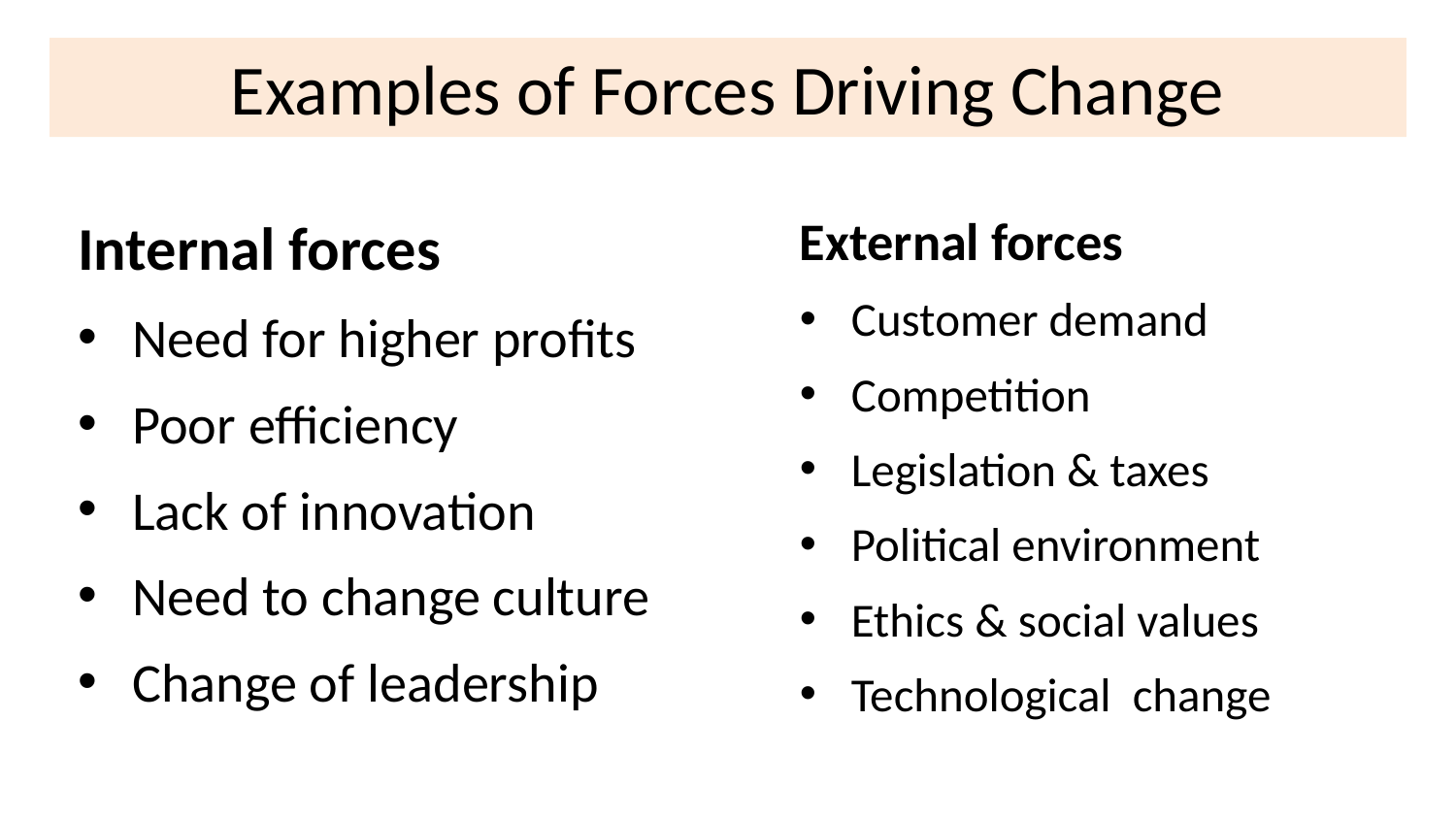

# Examples of Forces Driving Change
Internal forces
Need for higher profits
Poor efficiency
Lack of innovation
Need to change culture
Change of leadership
External forces
Customer demand
Competition
Legislation & taxes
Political environment
Ethics & social values
Technological  change